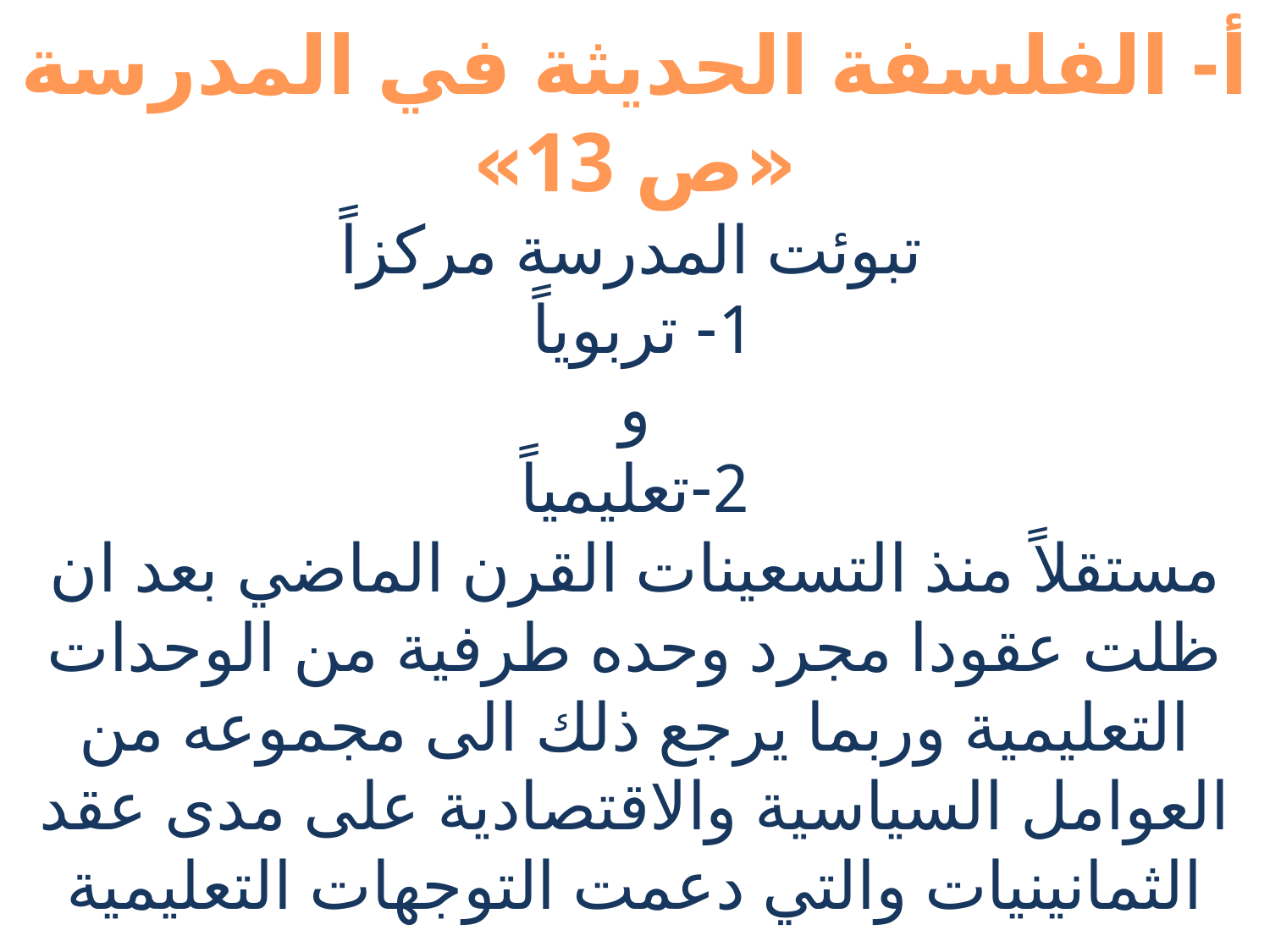

# أ- الفلسفة الحديثة في المدرسة «ص 13» تبوئت المدرسة مركزاً 1- تربوياً و 2-تعليمياً مستقلاً منذ التسعينات القرن الماضي بعد ان ظلت عقودا مجرد وحده طرفية من الوحدات التعليمية وربما يرجع ذلك الى مجموعه من العوامل السياسية والاقتصادية على مدى عقد الثمانينيات والتي دعمت التوجهات التعليمية